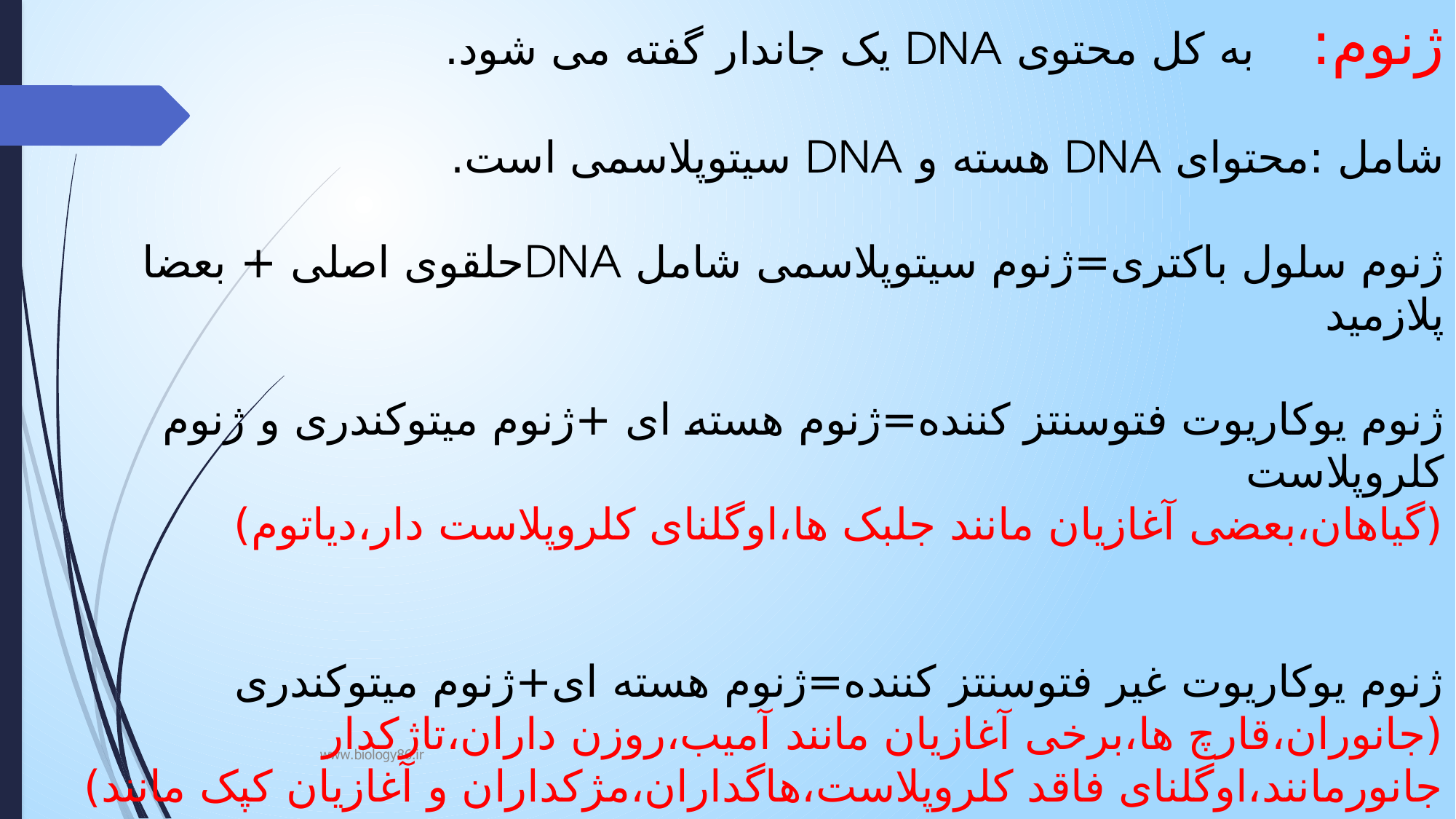

# ژنوم:   به کل محتوی DNA یک جاندار گفته می شود. شامل :محتوای DNA هسته و DNA سیتوپلاسمی است. ژنوم سلول باکتری=ژنوم سیتوپلاسمی شامل DNAحلقوی اصلی + بعضا پلازمید ژنوم یوکاریوت فتوسنتز کننده=ژنوم هسته ای +ژنوم میتوکندری و ژنوم کلروپلاست (گیاهان،بعضی آغازیان مانند جلبک ها،اوگلنای کلروپلاست دار،دیاتوم) ژنوم یوکاریوت غیر فتوسنتز کننده=ژنوم هسته ای+ژنوم میتوکندری (جانوران،قارچ ها،برخی آغازیان مانند آمیب،روزن داران،تاژکدار جانورمانند،اوگلنای فاقد کلروپلاست،هاگداران،مژکداران و آغازیان کپک مانند)
www.biology86.ir